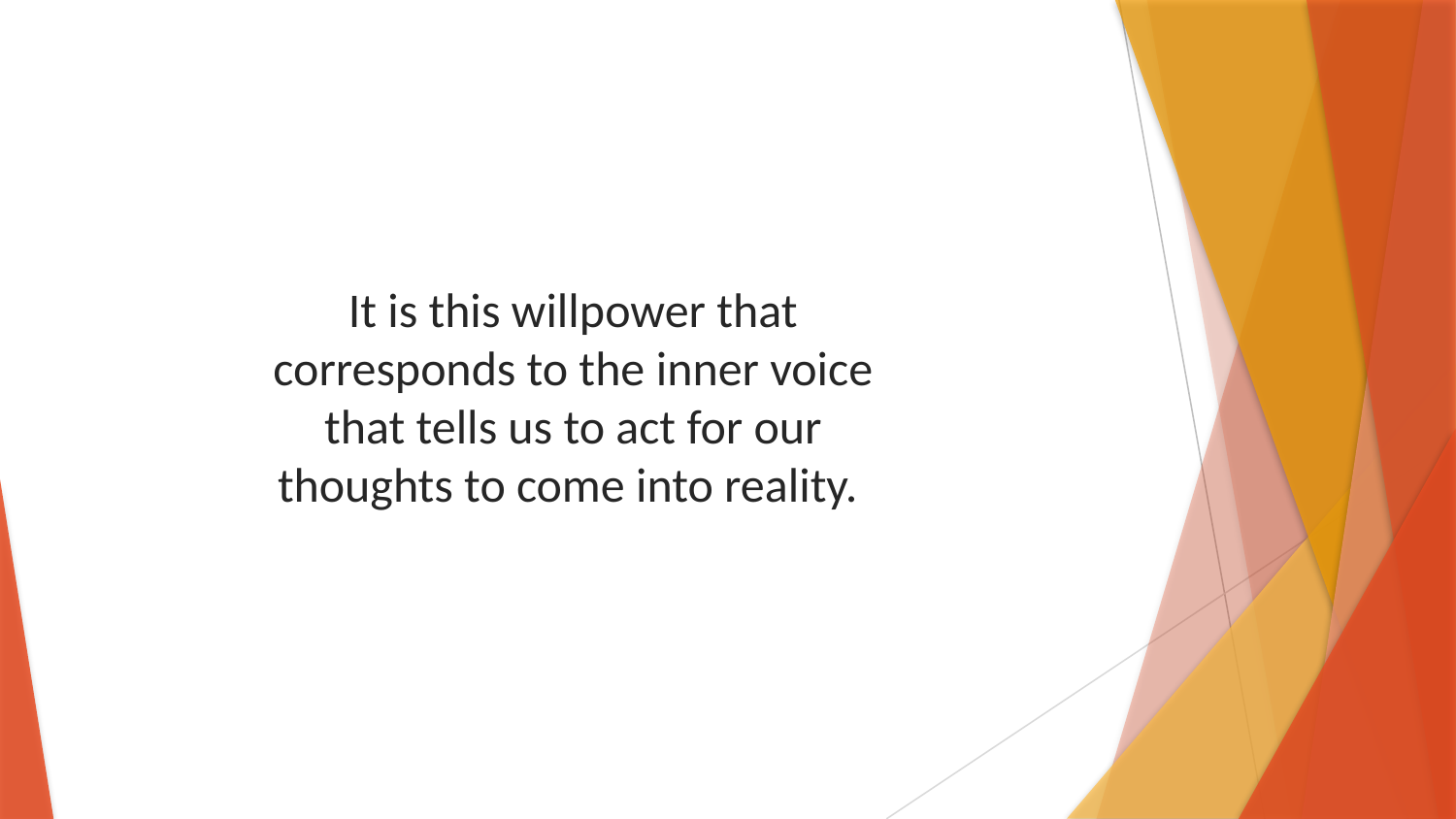

It is this willpower that corresponds to the inner voice that tells us to act for our thoughts to come into reality.